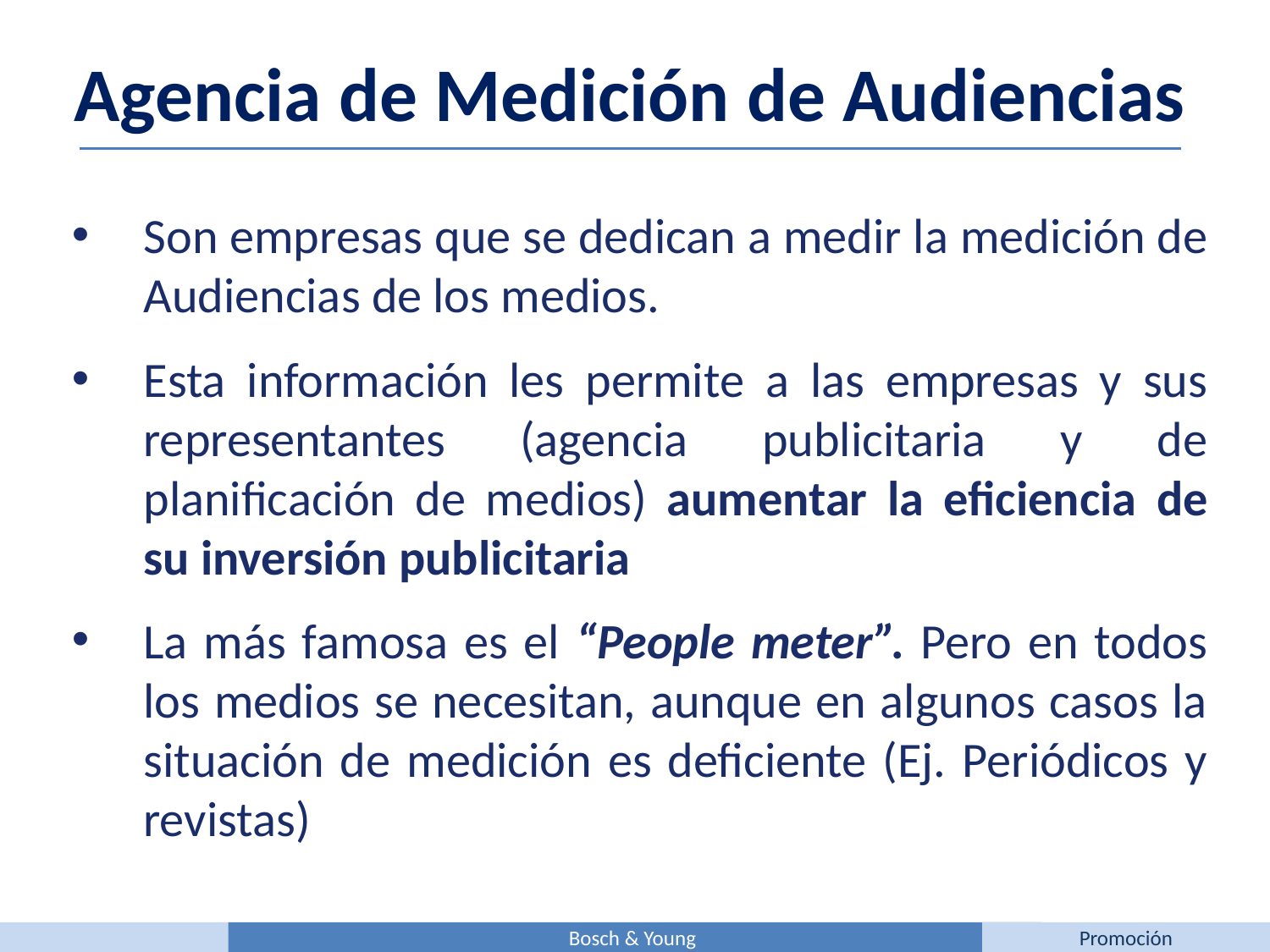

Agencia de Medición de Audiencias
Son empresas que se dedican a medir la medición de Audiencias de los medios.
Esta información les permite a las empresas y sus representantes (agencia publicitaria y de planificación de medios) aumentar la eficiencia de su inversión publicitaria
La más famosa es el “People meter”. Pero en todos los medios se necesitan, aunque en algunos casos la situación de medición es deficiente (Ej. Periódicos y revistas)

Bosch & Young
Promoción